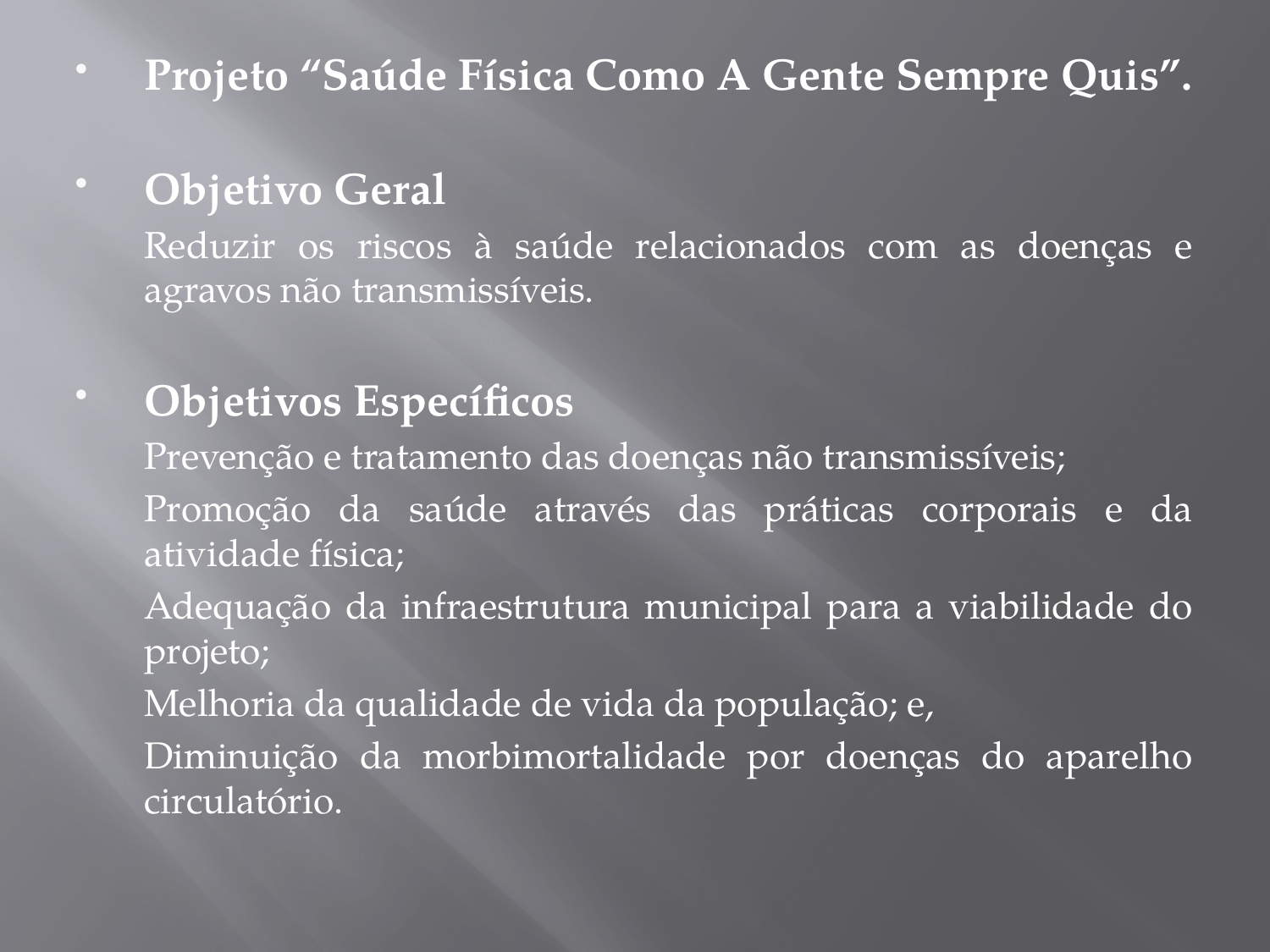

#
Projeto “Saúde Física Como A Gente Sempre Quis”.

Objetivo Geral
	Reduzir os riscos à saúde relacionados com as doenças e agravos não transmissíveis.

Objetivos Específicos
	Prevenção e tratamento das doenças não transmissíveis;
	Promoção da saúde através das práticas corporais e da atividade física;
	Adequação da infraestrutura municipal para a viabilidade do projeto;
	Melhoria da qualidade de vida da população; e,
	Diminuição da morbimortalidade por doenças do aparelho circulatório.